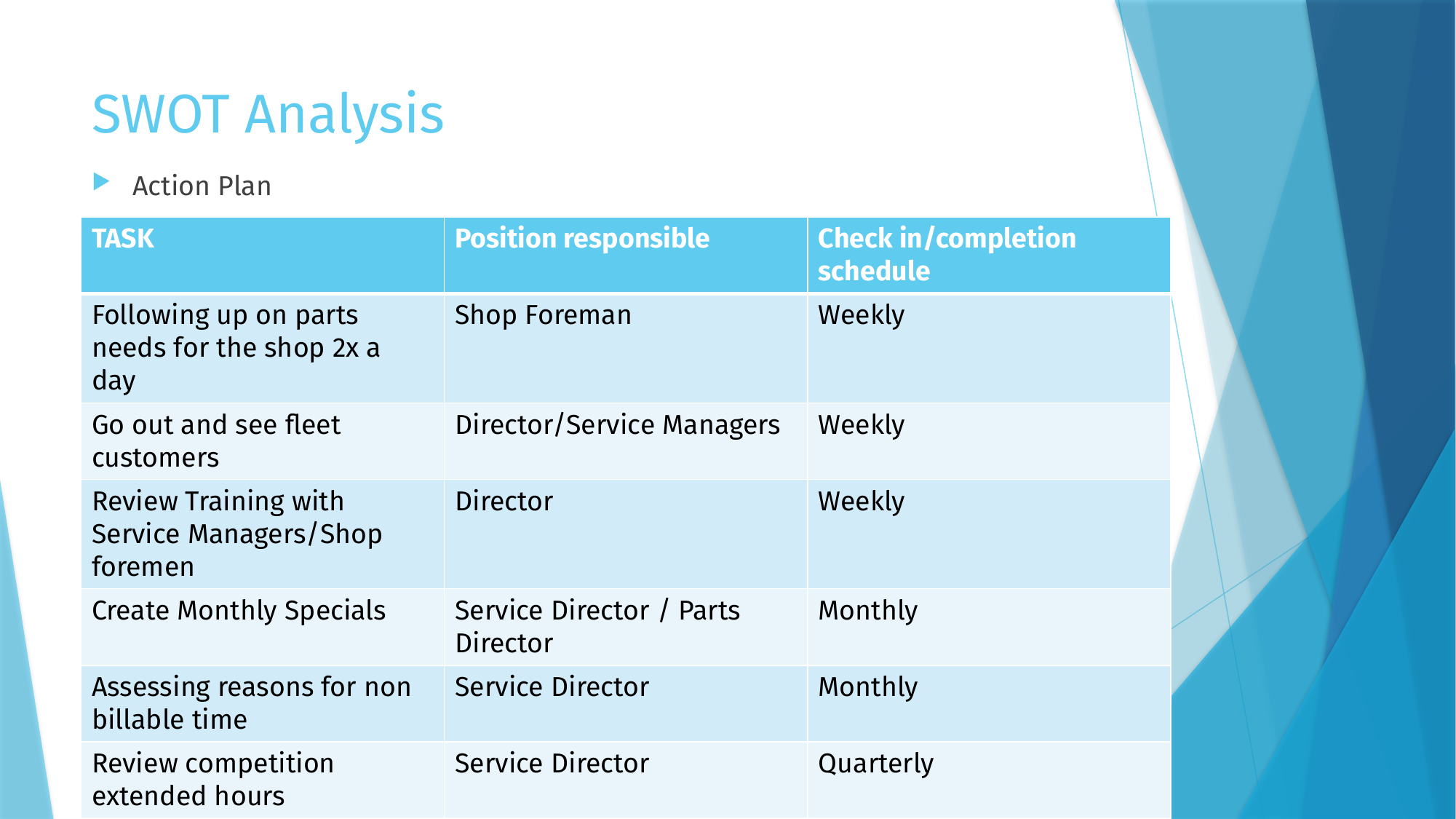

# SWOT Analysis
Action Plan

| TASK | Position responsible | Check in/completion schedule |
| --- | --- | --- |
| Following up on parts needs for the shop 2x a day | Shop Foreman | Weekly |
| Go out and see fleet customers | Director/Service Managers | Weekly |
| Review Training with Service Managers/Shop foremen | Director | Weekly |
| Create Monthly Specials | Service Director / Parts Director | Monthly |
| Assessing reasons for non billable time | Service Director | Monthly |
| Review competition extended hours | Service Director | Quarterly |
| Drive the extension of our hours of operation | Service Director | ongoing |